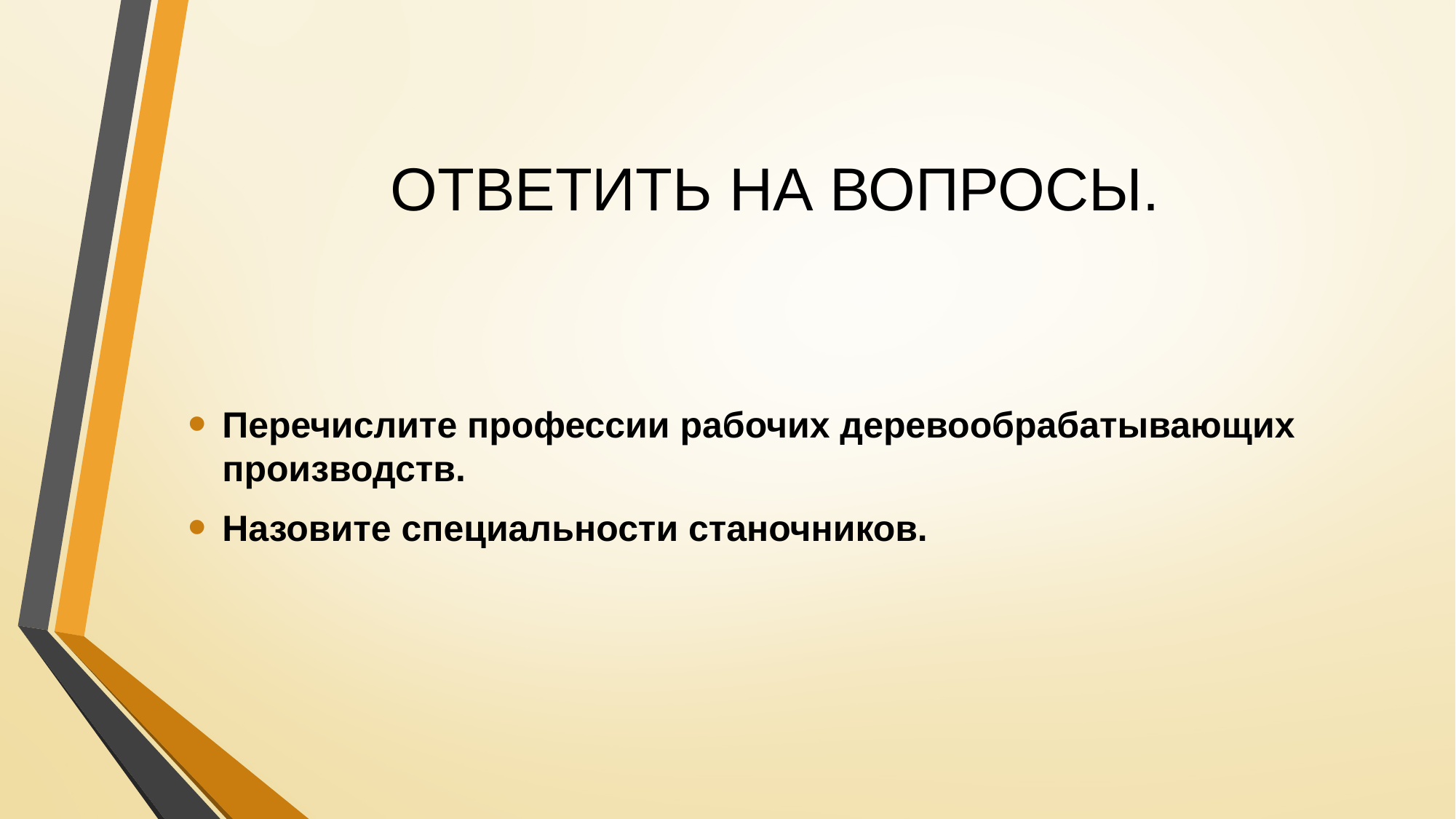

# ОТВЕТИТЬ НА ВОПРОСЫ.
Перечислите профессии рабочих деревообрабатывающих производств.
Назовите специальности станочников.